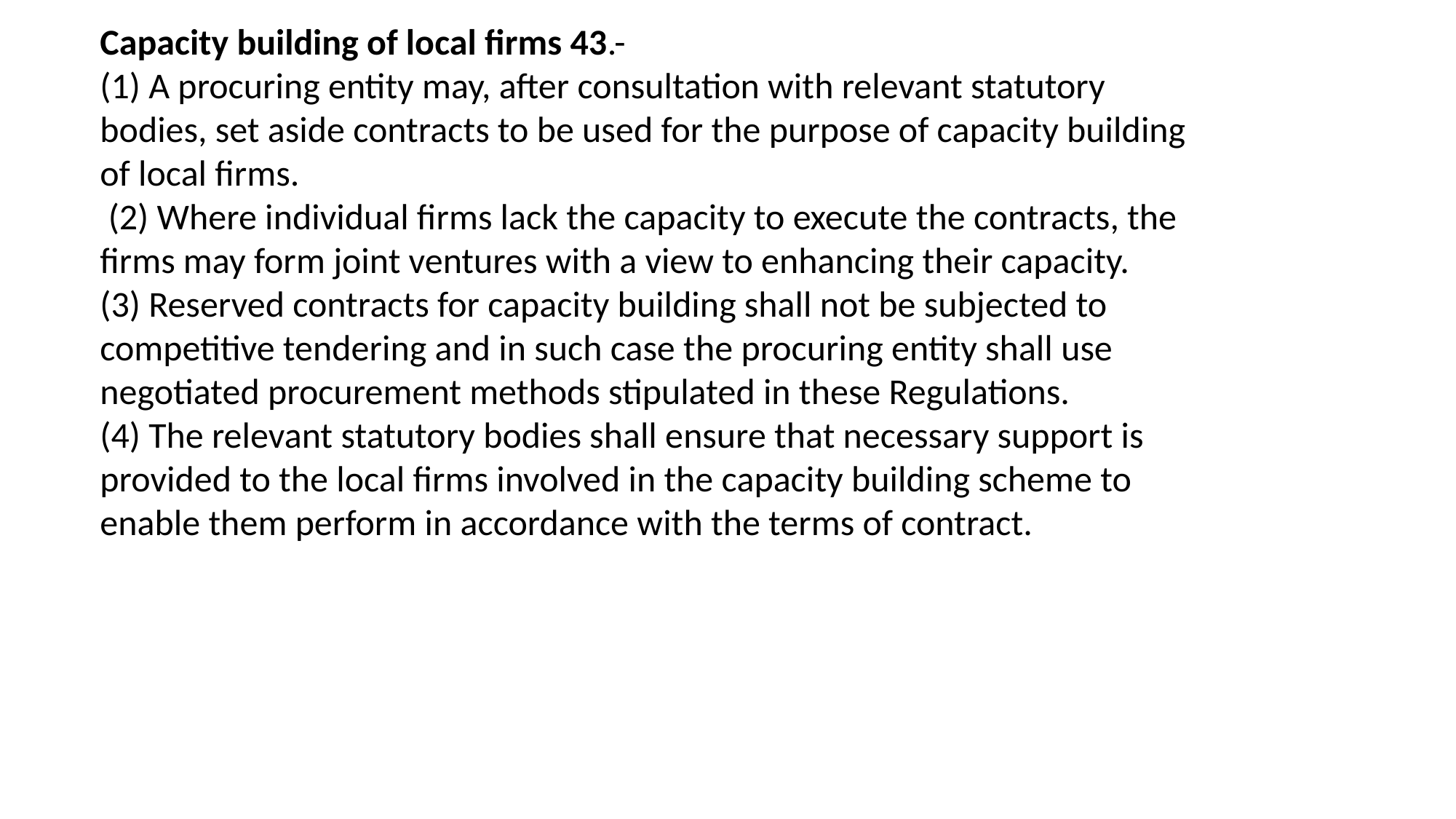

Capacity building of local firms 43.-
(1) A procuring entity may, after consultation with relevant statutory bodies, set aside contracts to be used for the purpose of capacity building of local firms.
 (2) Where individual firms lack the capacity to execute the contracts, the firms may form joint ventures with a view to enhancing their capacity.
(3) Reserved contracts for capacity building shall not be subjected to competitive tendering and in such case the procuring entity shall use negotiated procurement methods stipulated in these Regulations.
(4) The relevant statutory bodies shall ensure that necessary support is provided to the local firms involved in the capacity building scheme to enable them perform in accordance with the terms of contract.